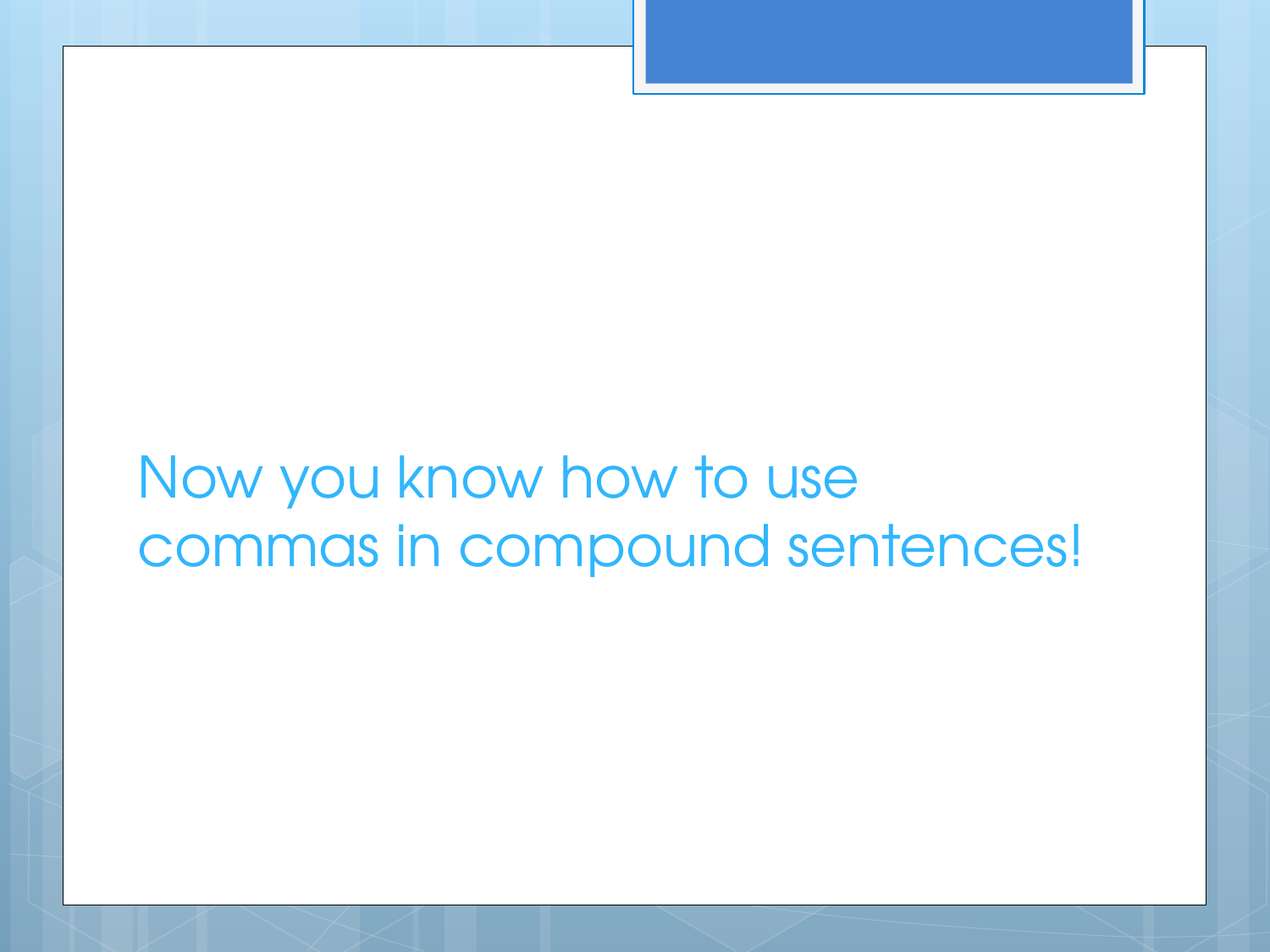

# Now you know how to use commas in compound sentences!